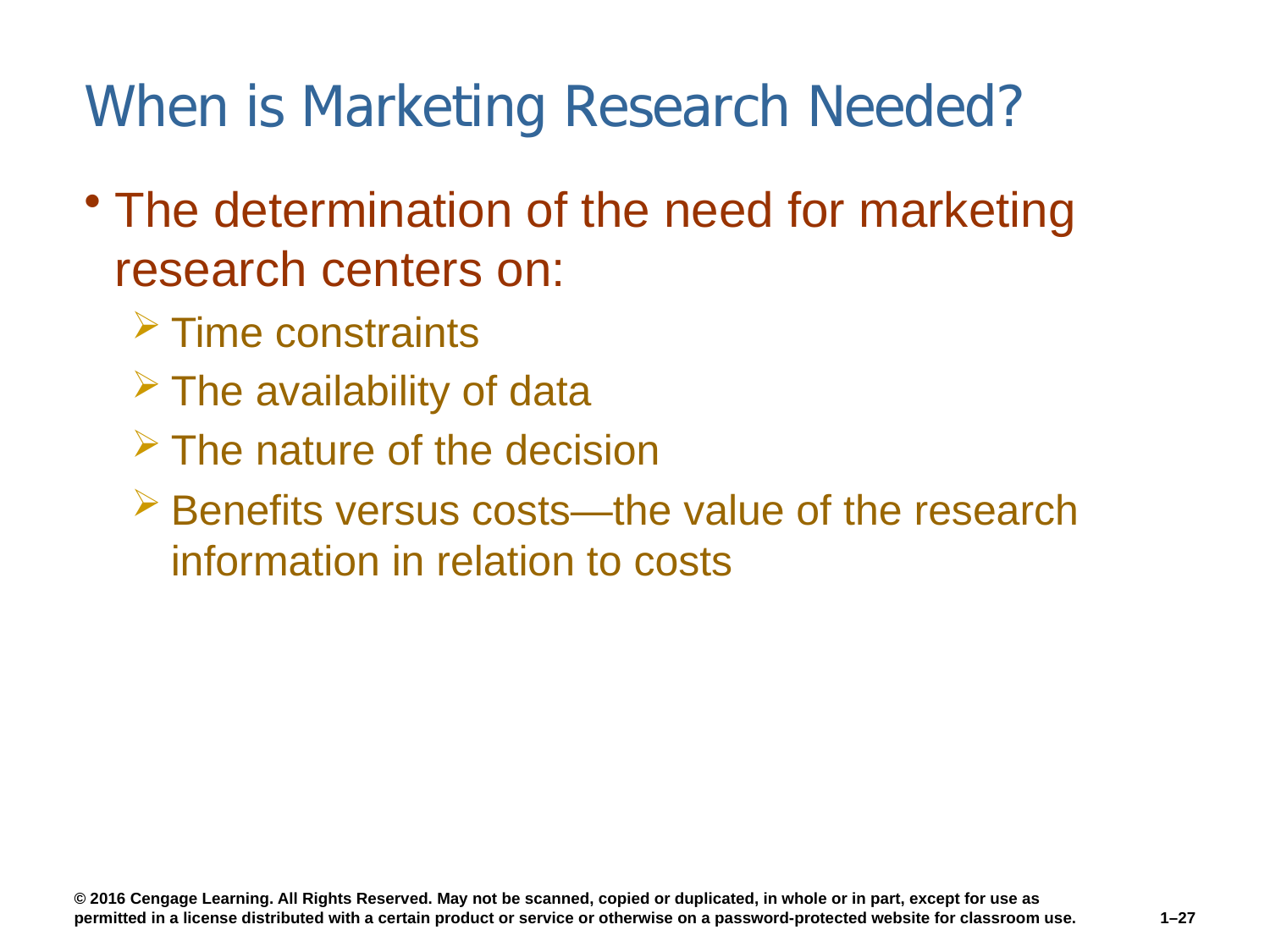

# When is Marketing Research Needed?
The determination of the need for marketing research centers on:
Time constraints
The availability of data
The nature of the decision
Benefits versus costs—the value of the research information in relation to costs
1–27
© 2016 Cengage Learning. All Rights Reserved. May not be scanned, copied or duplicated, in whole or in part, except for use as permitted in a license distributed with a certain product or service or otherwise on a password-protected website for classroom use.